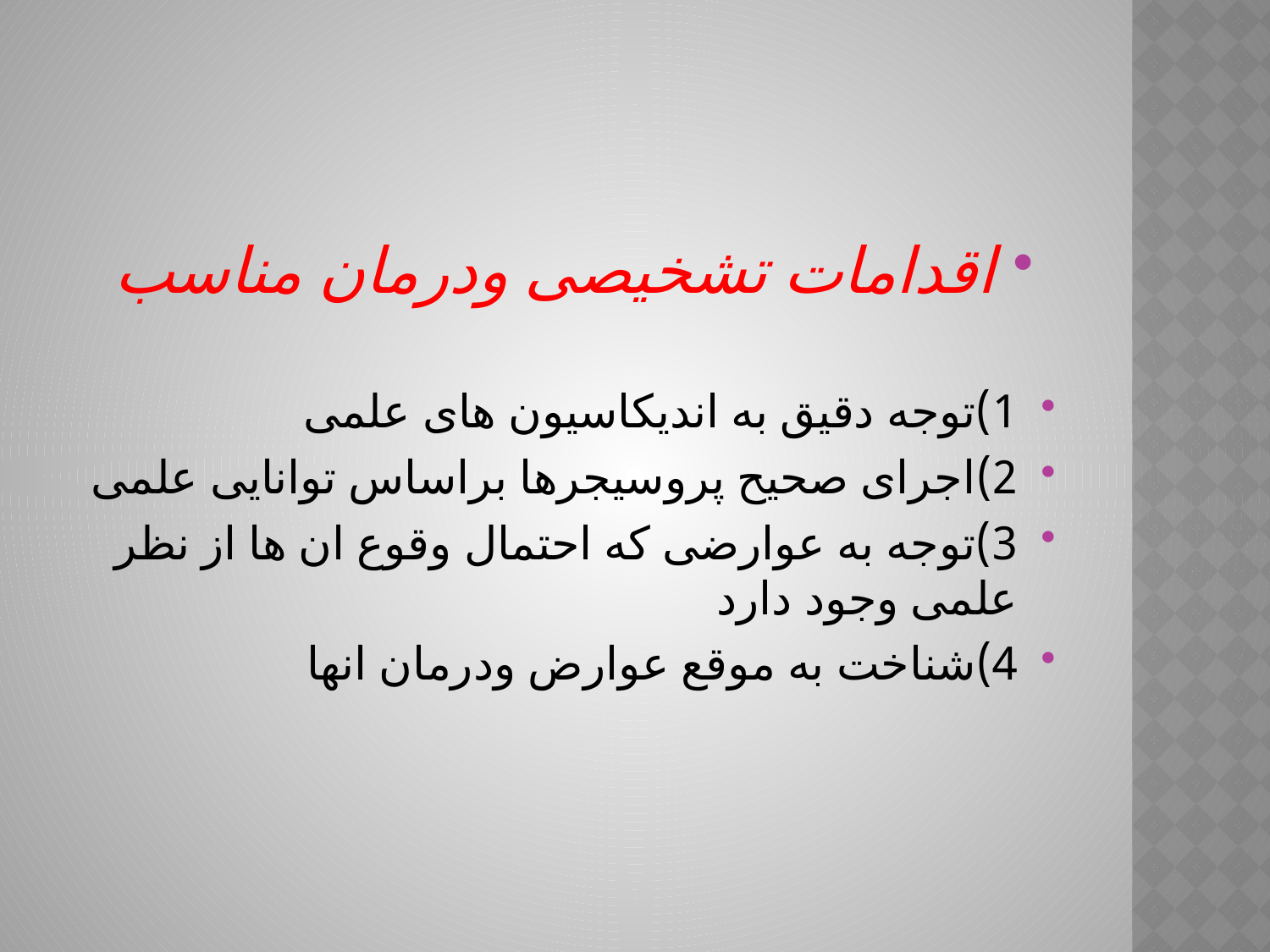

اقدامات تشخیصی ودرمان مناسب

1)توجه دقیق به اندیکاسیون های علمی
2)اجرای صحیح پروسیجرها براساس توانایی علمی
3)توجه به عوارضی که احتمال وقوع ان ها از نظر علمی وجود دارد
4)شناخت به موقع عوارض ودرمان انها